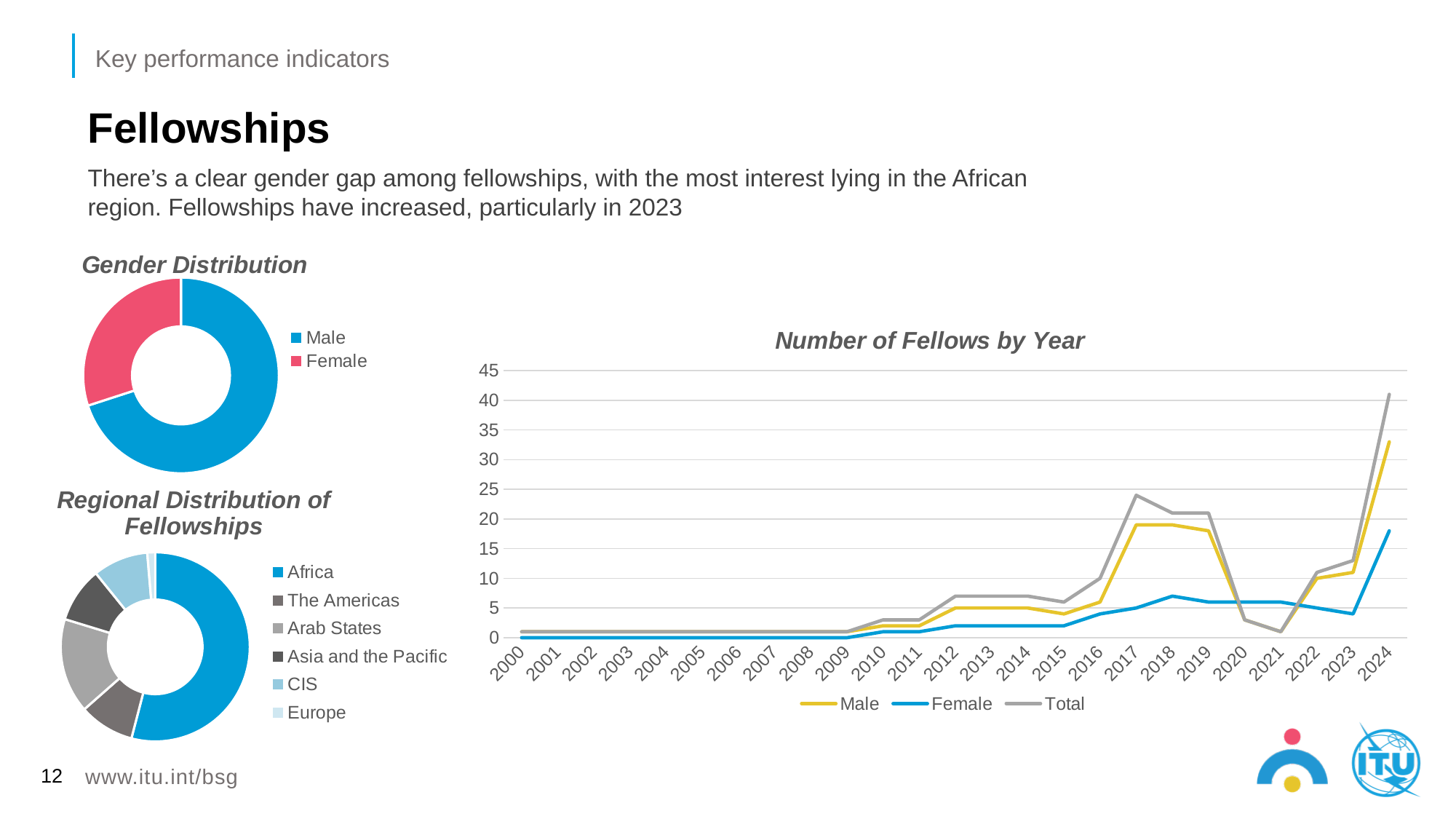

Key performance indicators
# Fellowships
There’s a clear gender gap among fellowships, with the most interest lying in the African region. Fellowships have increased, particularly in 2023

### Chart: Gender Distribution

| Category | Fellowship distribution |
|---|---|
| Male | 70.0 |
| Female | 30.0 |

### Chart: Number of Fellows by Year

| Category | Male | Female | Total |
|---|---|---|---|
| 2000 | 1.0 | 0.0 | 1.0 |
| 2001 | 1.0 | 0.0 | 1.0 |
| 2002 | 1.0 | 0.0 | 1.0 |
| 2003 | 1.0 | 0.0 | 1.0 |
| 2004 | 1.0 | 0.0 | 1.0 |
| 2005 | 1.0 | 0.0 | 1.0 |
| 2006 | 1.0 | 0.0 | 1.0 |
| 2007 | 1.0 | 0.0 | 1.0 |
| 2008 | 1.0 | 0.0 | 1.0 |
| 2009 | 1.0 | 0.0 | 1.0 |
| 2010 | 2.0 | 1.0 | 3.0 |
| 2011 | 2.0 | 1.0 | 3.0 |
| 2012 | 5.0 | 2.0 | 7.0 |
| 2013 | 5.0 | 2.0 | 7.0 |
| 2014 | 5.0 | 2.0 | 7.0 |
| 2015 | 4.0 | 2.0 | 6.0 |
| 2016 | 6.0 | 4.0 | 10.0 |
| 2017 | 19.0 | 5.0 | 24.0 |
| 2018 | 19.0 | 7.0 | 21.0 |
| 2019 | 18.0 | 6.0 | 21.0 |
| 2020 | 3.0 | 6.0 | 3.0 |
| 2021 | 1.0 | 6.0 | 1.0 |
| 2022 | 10.0 | 5.0 | 11.0 |
| 2023 | 11.0 | 4.0 | 13.0 |
| 2024 | 33.0 | 18.0 | 41.0 |

### Chart:

| Category | Regional Distribution of Fellowships |
|---|---|
| Africa | 40.0 |
| The Americas | 7.0 |
| Arab States  | 12.0 |
| Asia and the Pacific | 7.0 |
| CIS | 7.0 |
| Europe | 1.0 |